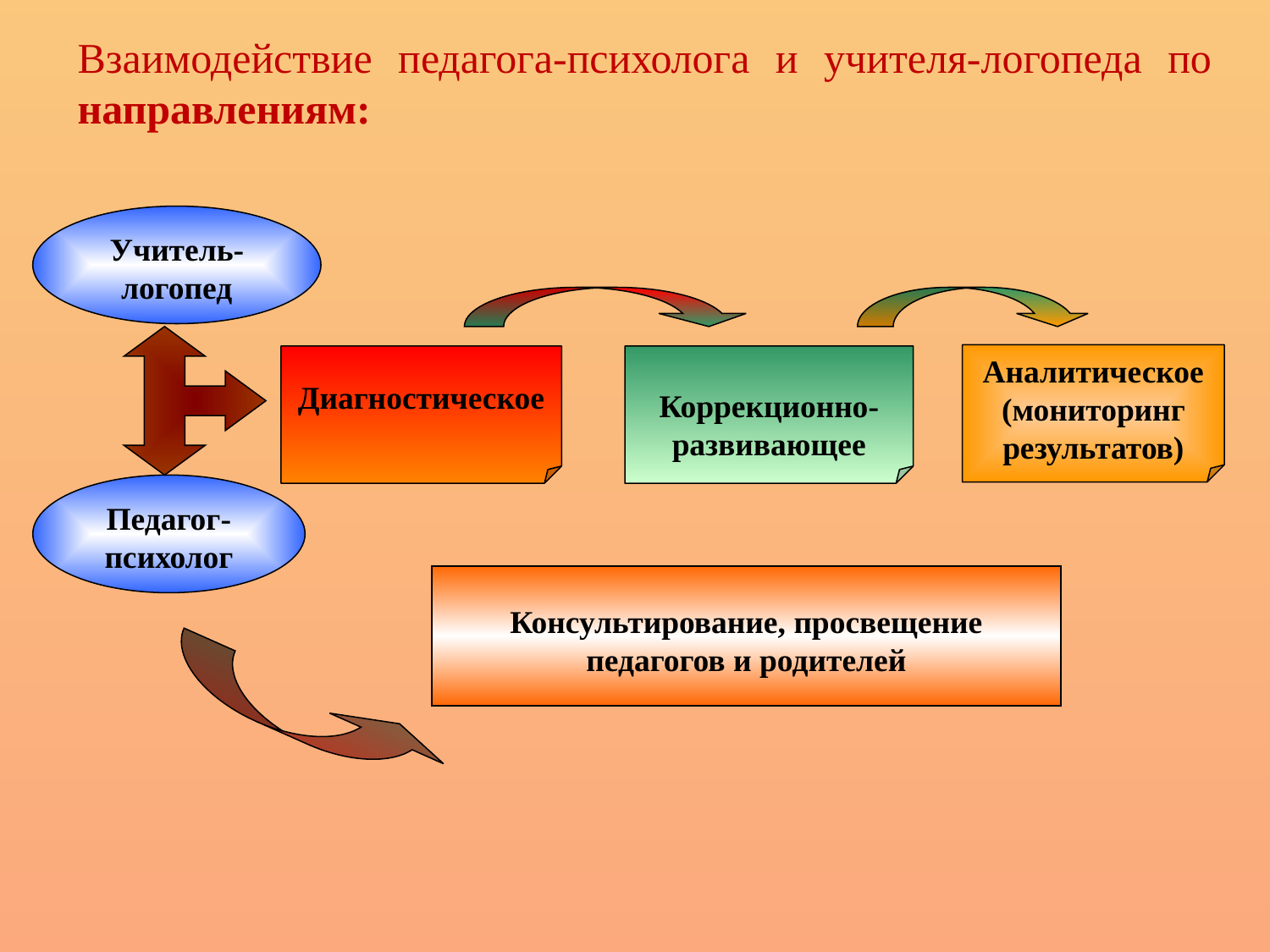

Взаимодействие педагога-психолога и учителя-логопеда по направлениям:
Учитель-логопед

Аналитическое (мониторинг результатов)

Диагностическое

Коррекционно-развивающее

Педагог-психолог

Консультирование, просвещение педагогов и родителей